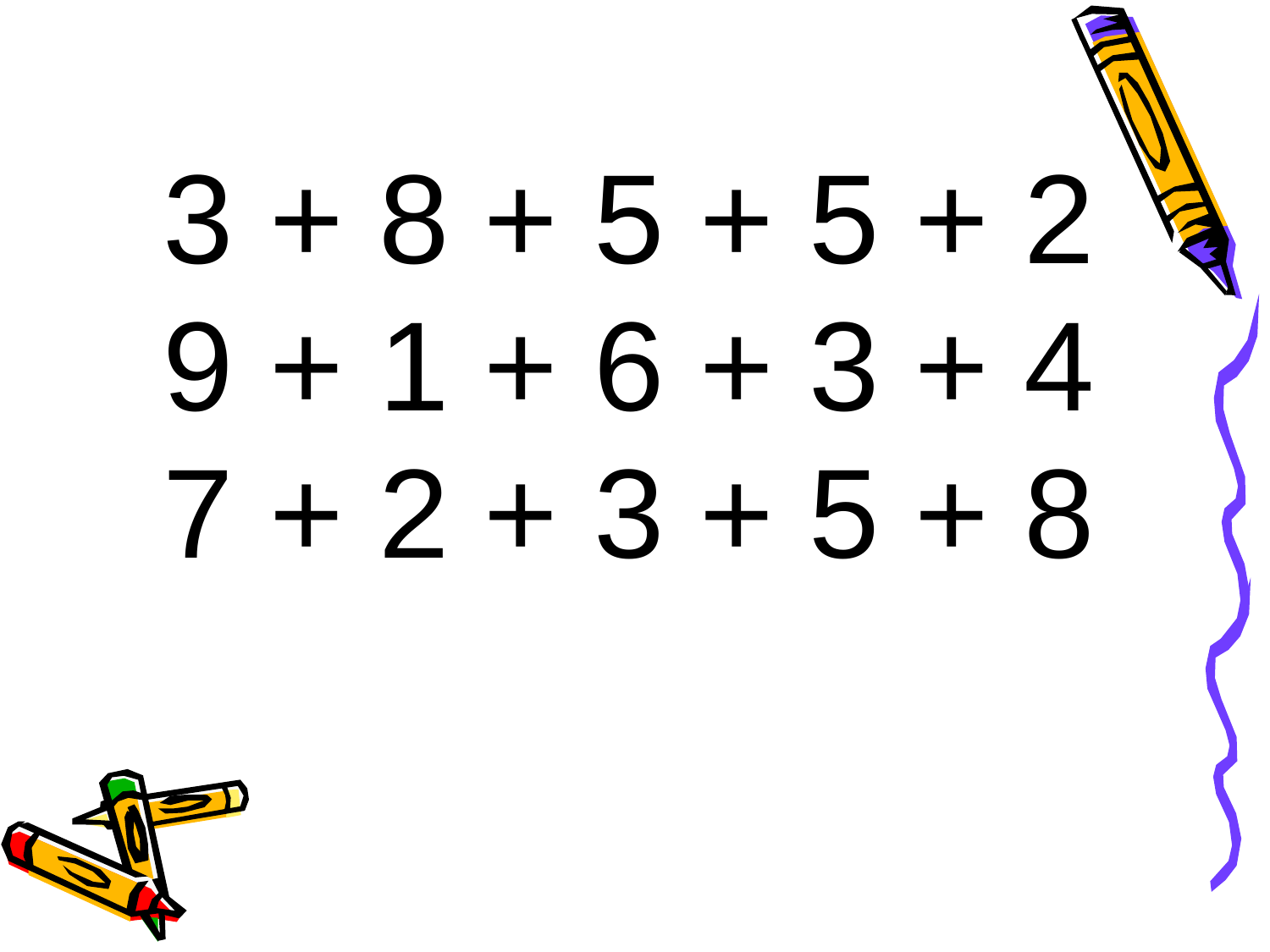

3 + 8 + 5 + 5 + 2
9 + 1 + 6 + 3 + 4
7 + 2 + 3 + 5 + 8